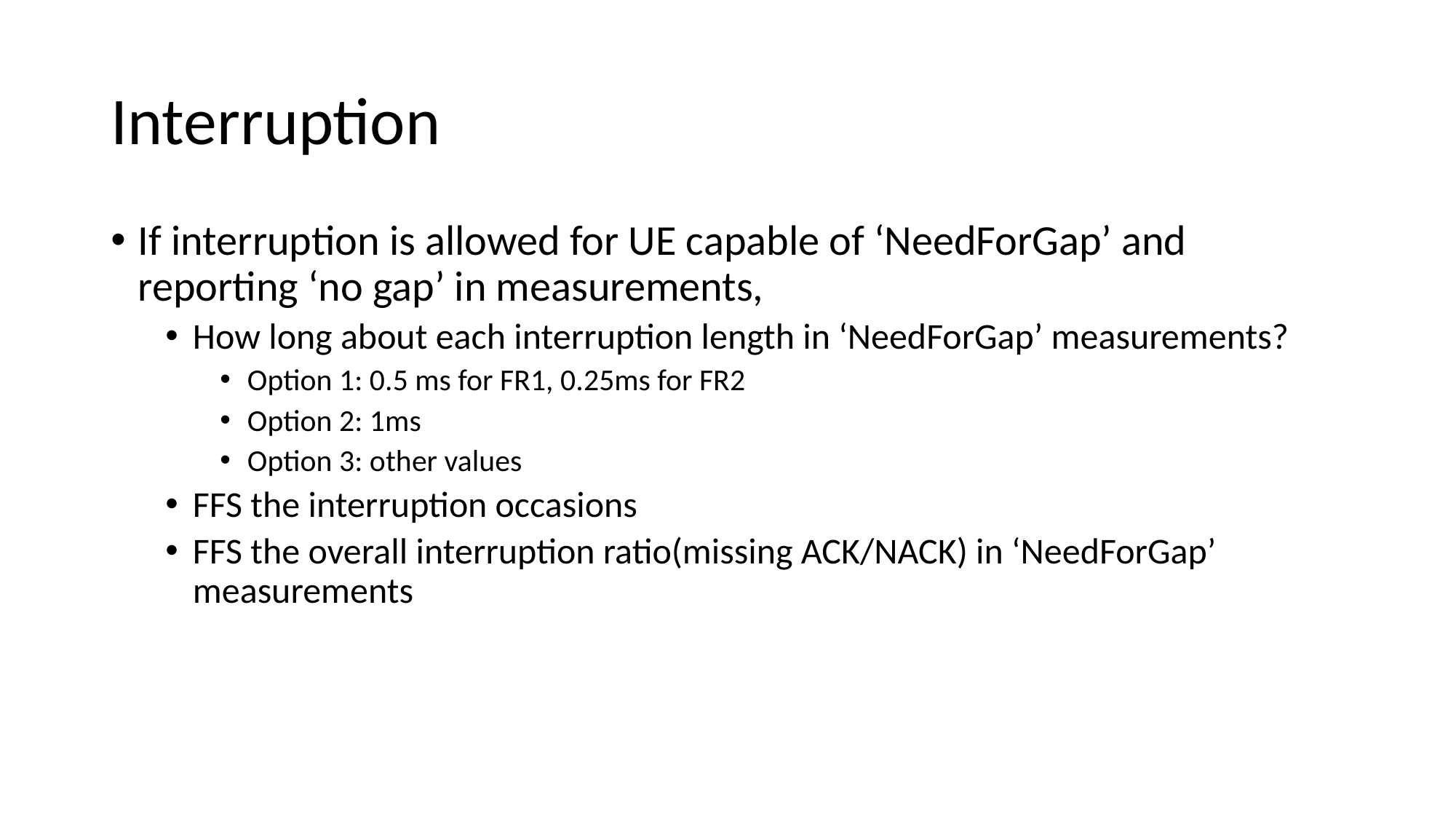

# Interruption
If interruption is allowed for UE capable of ‘NeedForGap’ and reporting ‘no gap’ in measurements,
How long about each interruption length in ‘NeedForGap’ measurements?
Option 1: 0.5 ms for FR1, 0.25ms for FR2
Option 2: 1ms
Option 3: other values
FFS the interruption occasions
FFS the overall interruption ratio(missing ACK/NACK) in ‘NeedForGap’ measurements